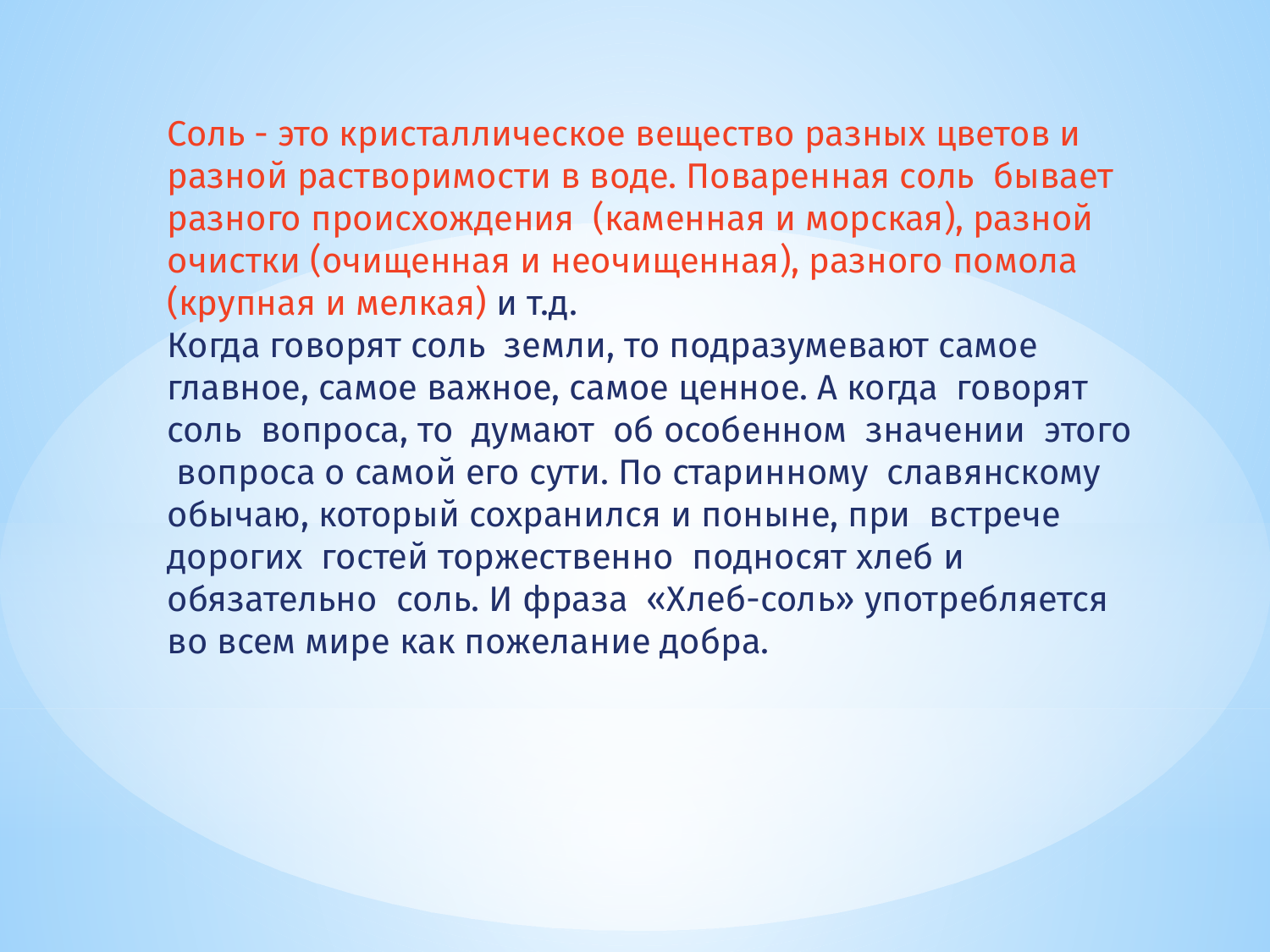

Соль - это кристаллическое вещество разных цветов и разной растворимости в воде. Поваренная соль  бывает разного происхождения  (каменная и морская), разной очистки (очищенная и неочищенная), разного помола (крупная и мелкая) и т.д.
Когда говорят соль  земли, то подразумевают самое главное, самое важное, самое ценное. А когда  говорят  соль  вопроса, то  думают  об особенном  значении  этого  вопроса о самой его сути. По старинному  славянскому обычаю, который сохранился и поныне, при  встрече  дорогих  гостей торжественно  подносят хлеб и  обязательно  соль. И фраза  «Хлеб-соль» употребляется во всем мире как пожелание добра.